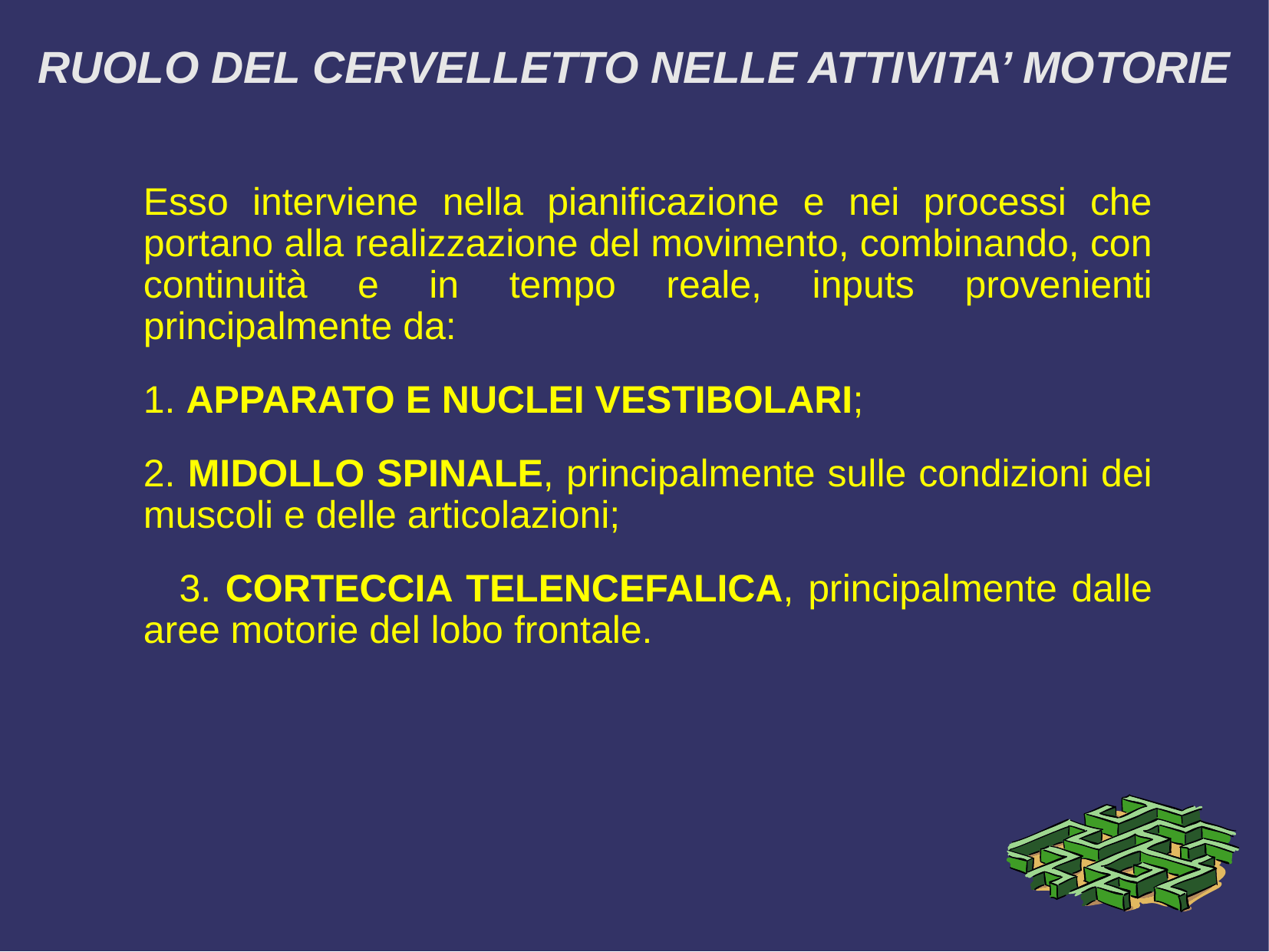

# RUOLO DEL CERVELLETTO NELLE ATTIVITA’ MOTORIE
	Esso interviene nella pianificazione e nei processi che portano alla realizzazione del movimento, combinando, con continuità e in tempo reale, inputs provenienti principalmente da:
	1. APPARATO E NUCLEI VESTIBOLARI;
	2. MIDOLLO SPINALE, principalmente sulle condizioni dei muscoli e delle articolazioni;
       3. CORTECCIA TELENCEFALICA, principalmente dalle aree motorie del lobo frontale.